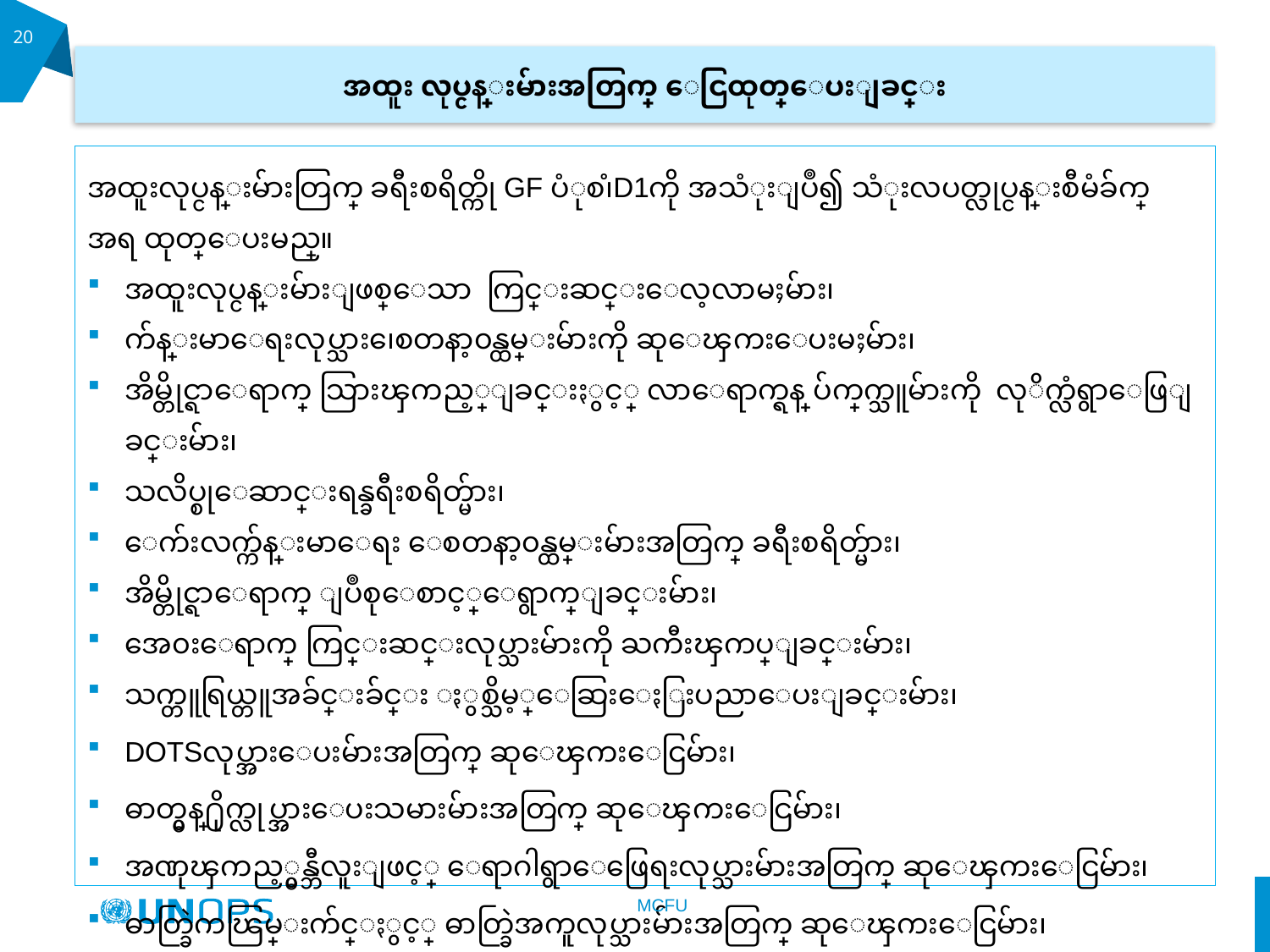

20
အထူး လုပ္ငန္းမ်ားအတြက္ ေငြထုတ္ေပးျခင္း
အထူးလုပ္ငန္းမ်ားတြက္ ခရီးစရိတ္ကို GF ပံုစ၊ံD1ကို အသံုးျပဳ၍ သံုးလပတ္လုပ္ငန္းစီမံခ်က္ အရ ထုတ္ေပးမည္။
အထူးလုပ္ငန္းမ်ားျဖစ္ေသာ  ကြင္းဆင္းေလ့လာမႈမ်ား၊
က်န္းမာေရးလုပ္သား၊ေစတနာ့၀န္ထမ္းမ်ားကို ဆုေၾကးေပးမႈမ်ား၊
အိမ္တိုင္ရာေရာက္ သြားၾကည့္ျခင္းႏွင့္ လာေရာက္ရန္ ပ်က္ကြက္သူမ်ားကို  လုိက္လံရွာေဖြျခင္းမ်ား၊
သလိပ္စုေဆာင္းရန္ခရီးစရိတ္မ်ား၊
ေက်းလက္က်န္းမာေရး ေစတနာ့၀န္ထမ္းမ်ားအတြက္ ခရီးစရိတ္မ်ား၊
အိမ္တိုင္ရာေရာက္ ျပဳစုေစာင့္ေရွာက္ျခင္းမ်ား၊
အေ၀းေရာက္ ကြင္းဆင္းလုပ္သားမ်ားကို ႀကီးၾကပ္ျခင္းမ်ား၊
သက္တူရြယ္တူအခ်င္းခ်င္း ႏွစ္သိမ့္ေဆြးေႏြးပညာေပးျခင္းမ်ား၊
DOTSလုပ္အားေပးမ်ားအတြက္ ဆုေၾကးေငြမ်ား၊
ဓာတ္မွန္႐ိုက္လုပ္အားေပးသမားမ်ားအတြက္ ဆုေၾကးေငြမ်ား၊
အဏုၾကည့္မွန္ဘီလူးျဖင့္ ေရာဂါရွာေဖြေရးလုပ္သားမ်ားအတြက္ ဆုေၾကးေငြမ်ား၊
ဓာတ္ခြဲကၽြမ္းက်င္ႏွင့္ ဓာတ္ခြဲအကူလုပ္သားမ်ားအတြက္ ဆုေၾကးေငြမ်ား၊

MCFU